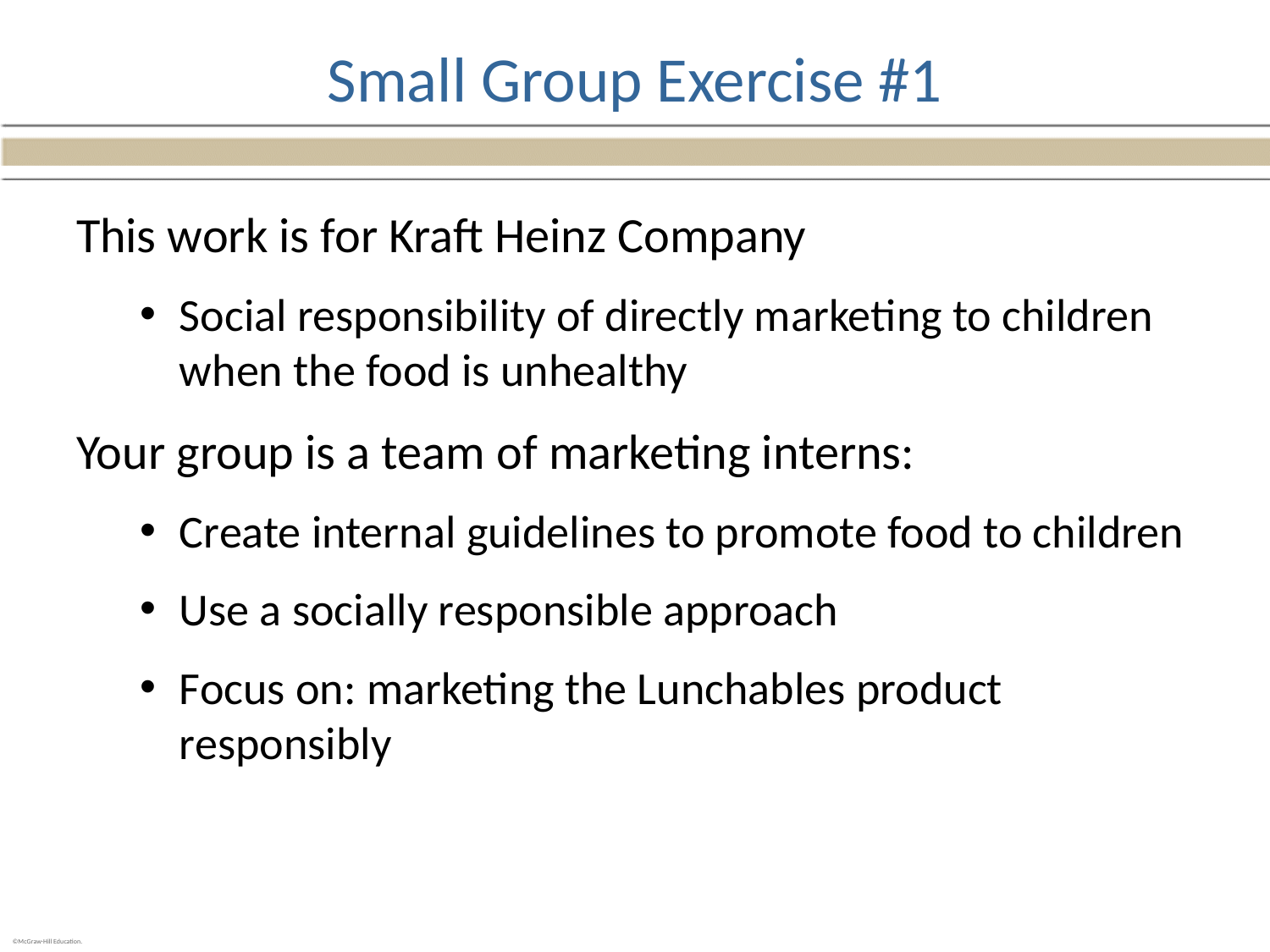

# Small Group Exercise #1
This work is for Kraft Heinz Company
Social responsibility of directly marketing to children when the food is unhealthy
Your group is a team of marketing interns:
Create internal guidelines to promote food to children
Use a socially responsible approach
Focus on: marketing the Lunchables product responsibly